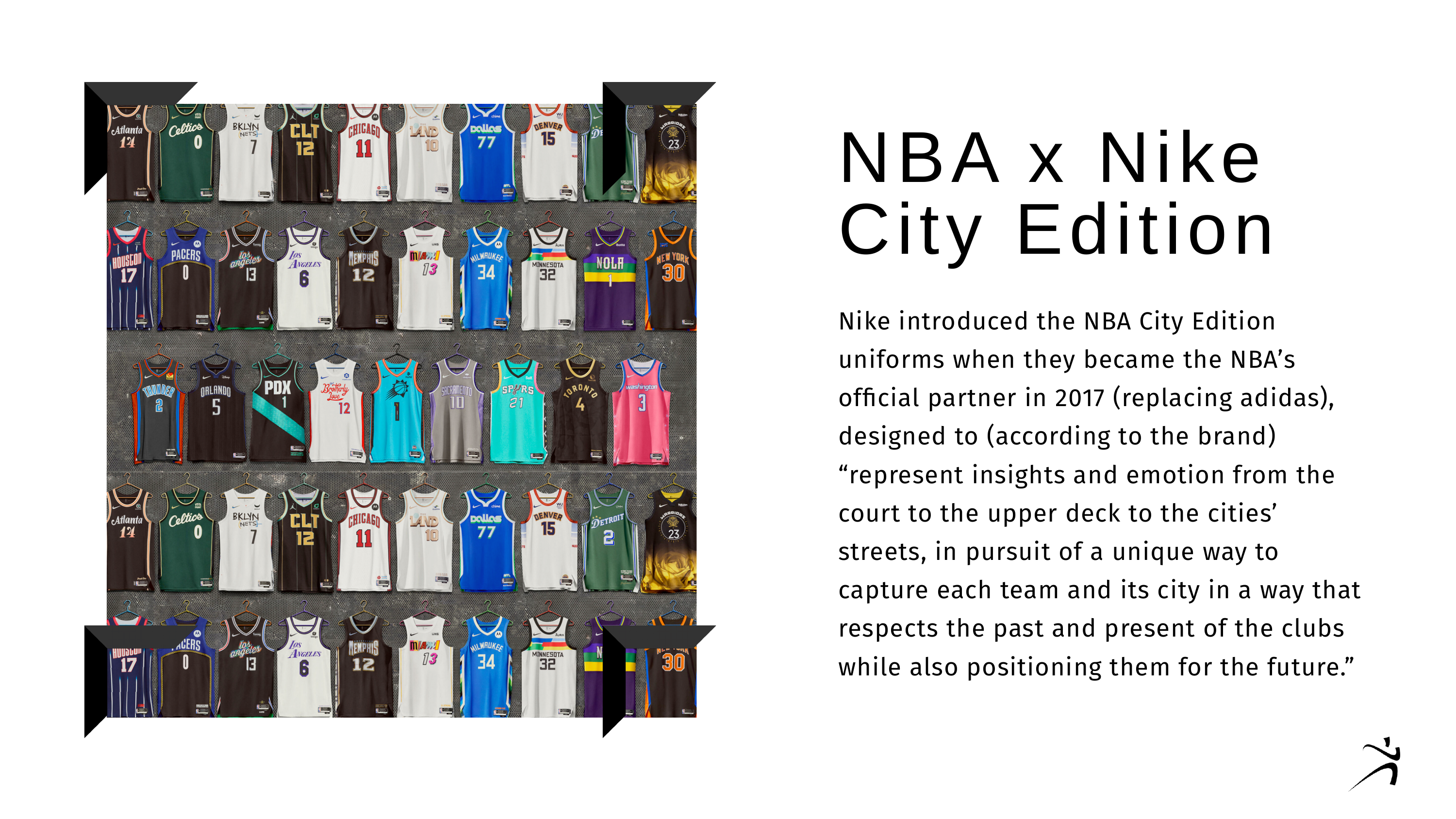

NBA x Nike
City Edition
Nike introduced the NBA City Edition uniforms when they became the NBA’s official partner in 2017 (replacing adidas), designed to (according to the brand) “represent insights and emotion from the court to the upper deck to the cities’ streets, in pursuit of a unique way to capture each team and its city in a way that respects the past and present of the clubs while also positioning them for the future.”